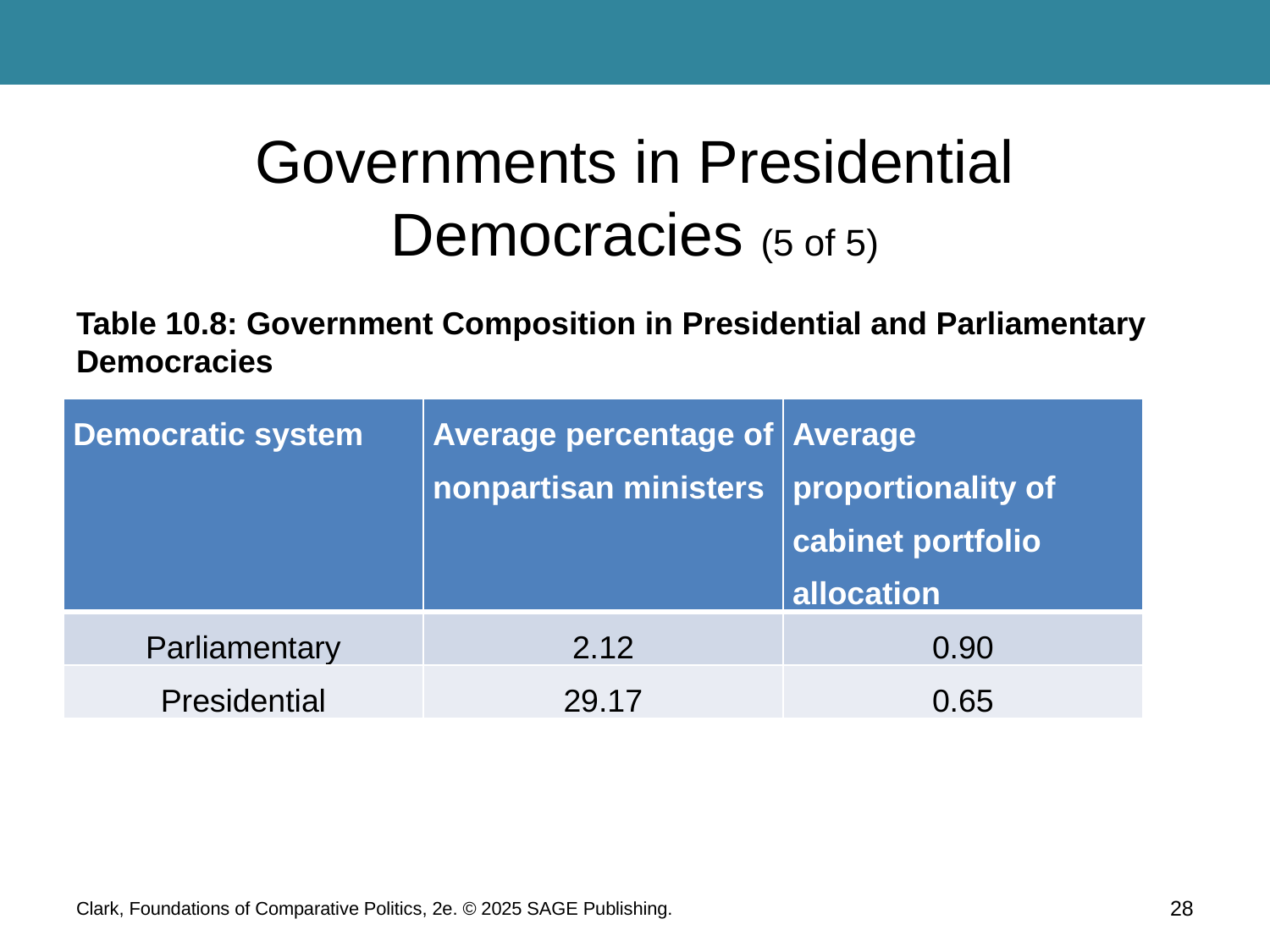

# Governments in Presidential Democracies (5 of 5)
Table 10.8: Government Composition in Presidential and Parliamentary Democracies

| Democratic system | Average percentage of nonpartisan ministers | Average proportionality of cabinet portfolio allocation |
| --- | --- | --- |
| Parliamentary | 2.12 | 0.90 |
| Presidential | 29.17 | 0.65 |
Clark, Foundations of Comparative Politics, 2e. © 2025 SAGE Publishing.
28